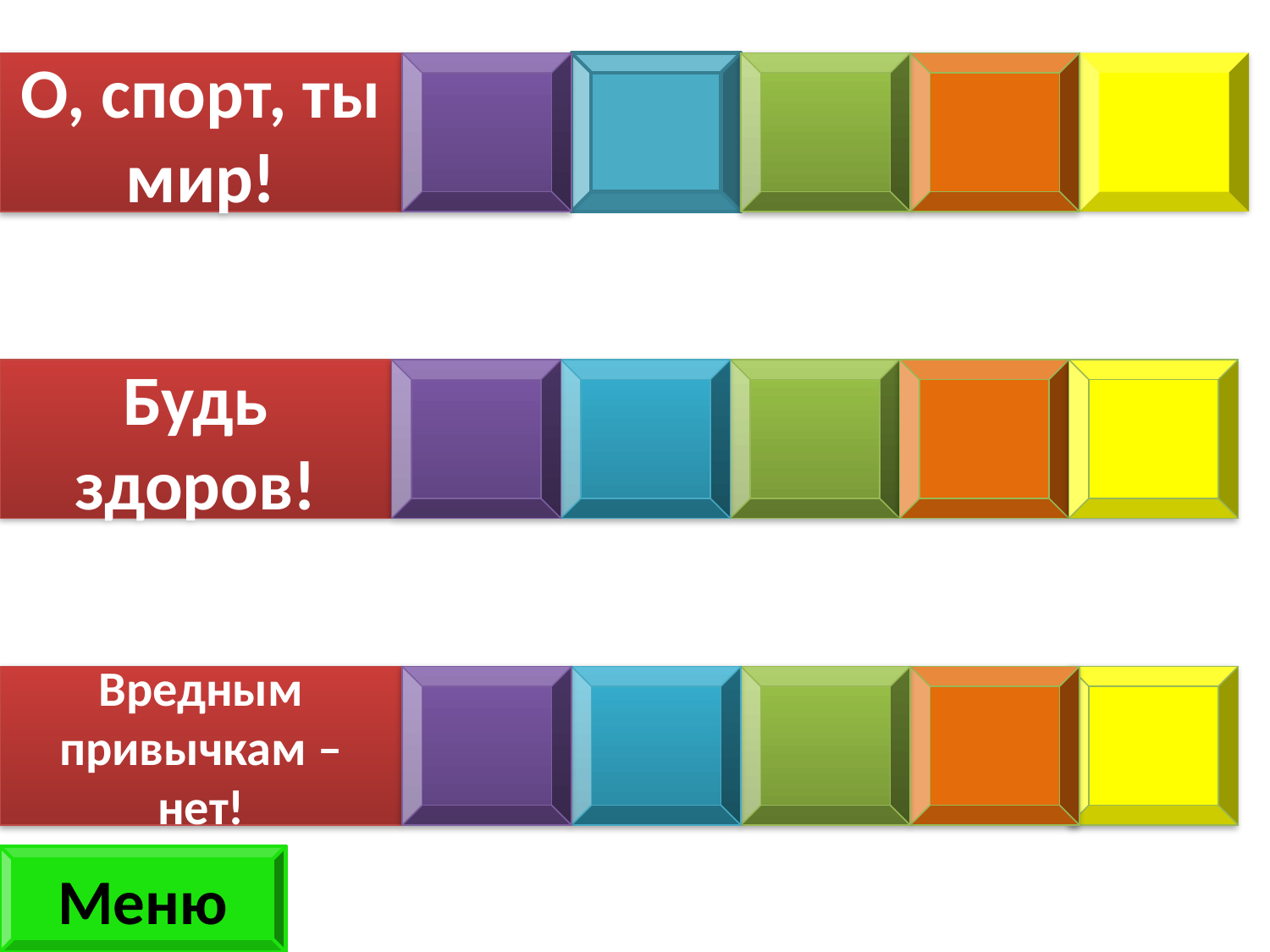

О, спорт, ты мир!

Будь здоров!

Вредным привычкам – нет!

Меню